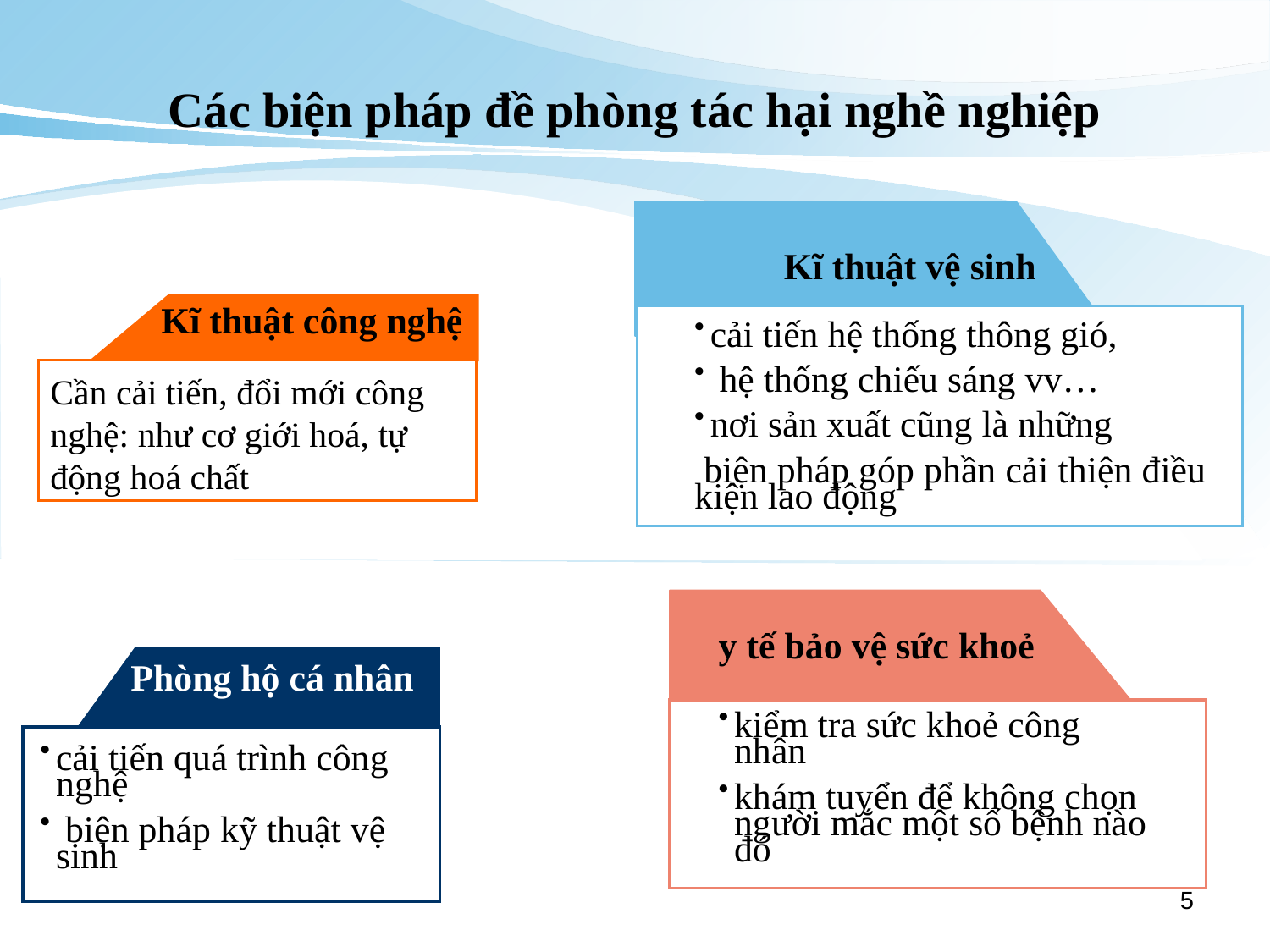

Các biện pháp đề phòng tác hại nghề nghiệp

Kĩ thuật vệ sinh
Kĩ thuật công nghệ

cải tiến hệ thống thông gió,
 hệ thống chiếu sáng vv…
nơi sản xuất cũng là những
 biện pháp góp phần cải thiện điều kiện lao động
Cần cải tiến, đổi mới công nghệ: như cơ giới hoá, tự động hoá chất

y tế bảo vệ sức khoẻ

Phòng hộ cá nhân
kiểm tra sức khoẻ công nhân
khám tuyển để không chọn người mắc một số bệnh nào đó
cải tiến quá trình công nghệ
 biện pháp kỹ thuật vệ sinh
5